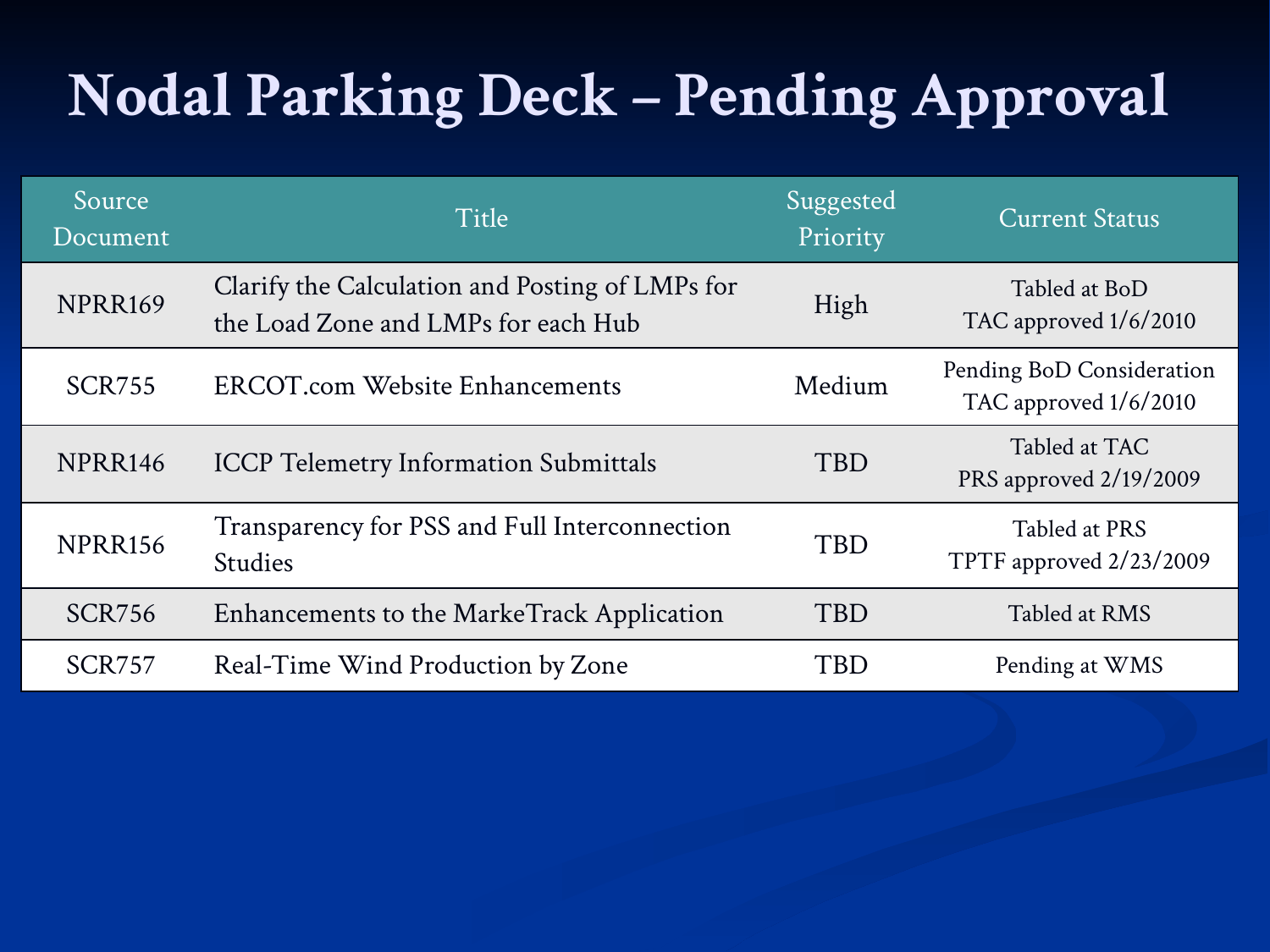

Nodal Parking Deck – Pending Approval
| Source Document | Title | Suggested Priority | Current Status |
| --- | --- | --- | --- |
| NPRR169 | Clarify the Calculation and Posting of LMPs for the Load Zone and LMPs for each Hub | High | Tabled at BoD TAC approved 1/6/2010 |
| SCR755 | ERCOT.com Website Enhancements | Medium | Pending BoD Consideration TAC approved 1/6/2010 |
| NPRR146 | ICCP Telemetry Information Submittals | TBD | Tabled at TAC PRS approved 2/19/2009 |
| NPRR156 | Transparency for PSS and Full Interconnection Studies | TBD | Tabled at PRS TPTF approved 2/23/2009 |
| SCR756 | Enhancements to the MarkeTrack Application | TBD | Tabled at RMS |
| SCR757 | Real-Time Wind Production by Zone | TBD | Pending at WMS |